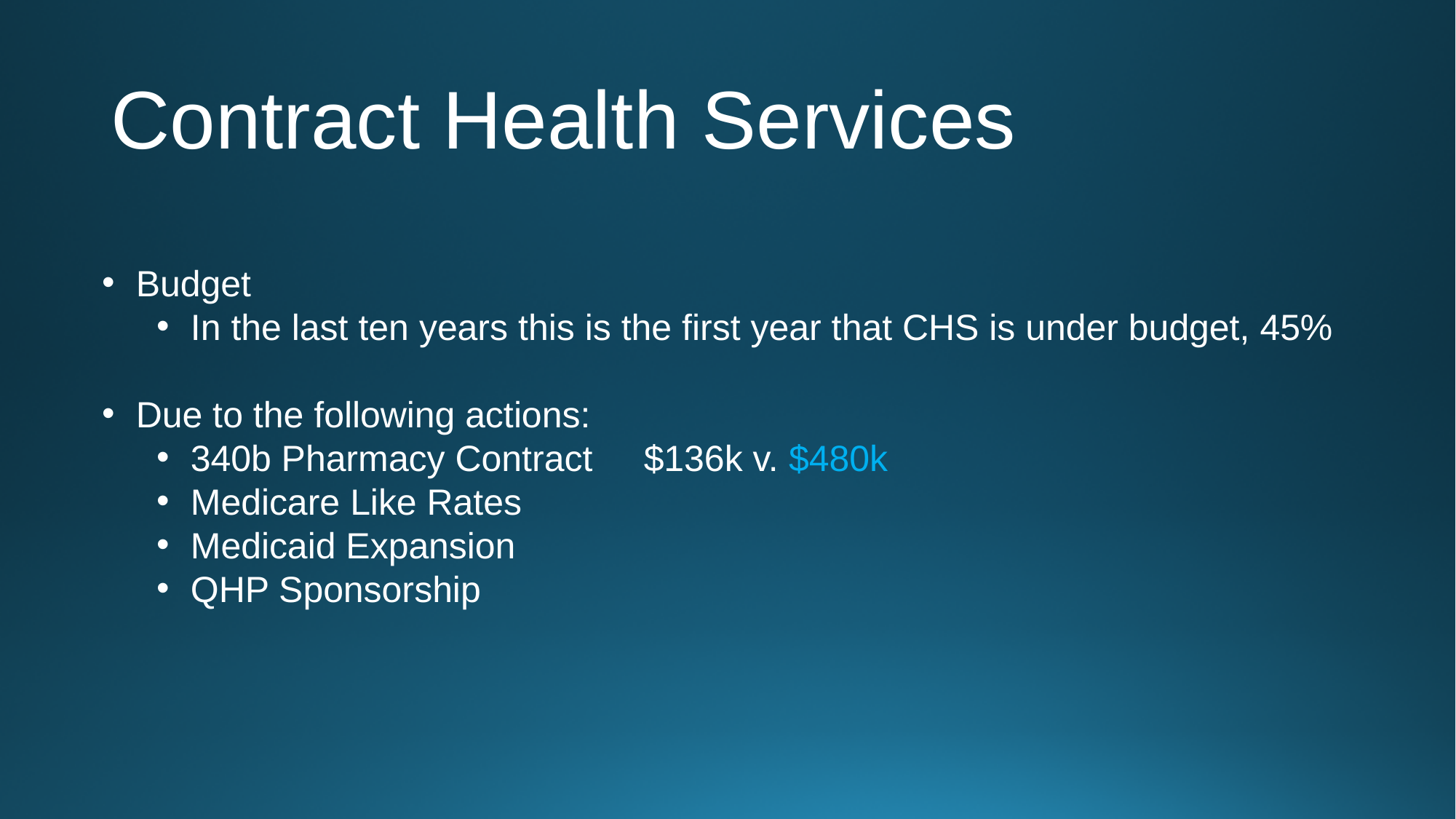

# Contract Health Services
Budget
In the last ten years this is the first year that CHS is under budget, 45%

Due to the following actions:
340b Pharmacy Contract     $136k v. $480k
Medicare Like Rates
Medicaid Expansion
QHP Sponsorship